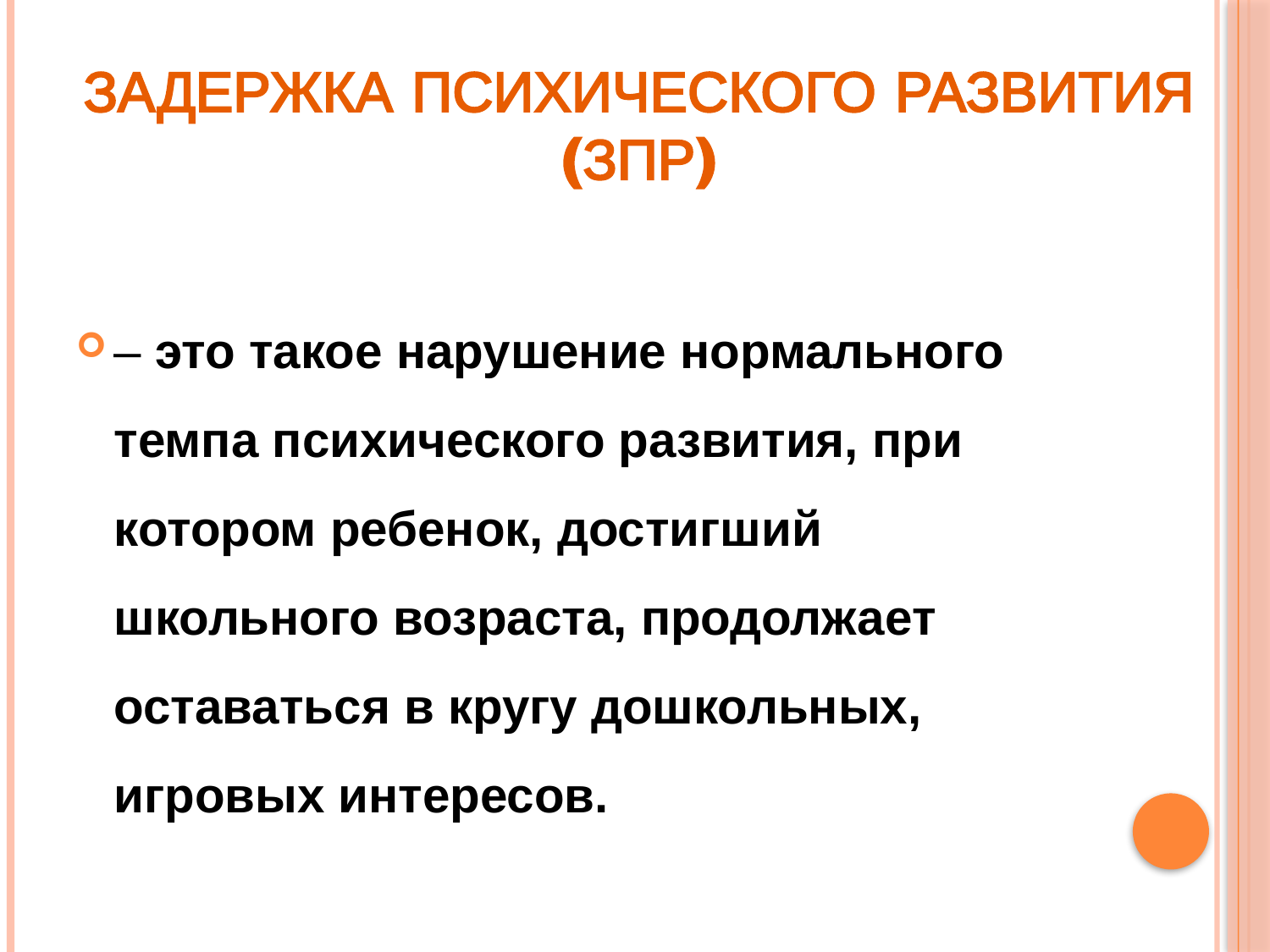

# Задержка психического развития (ЗПР)

– это такое нарушение нормального темпа психического развития, при котором ребенок, достигший школьного возраста, продолжает оставаться в кругу дошкольных, игровых интересов.